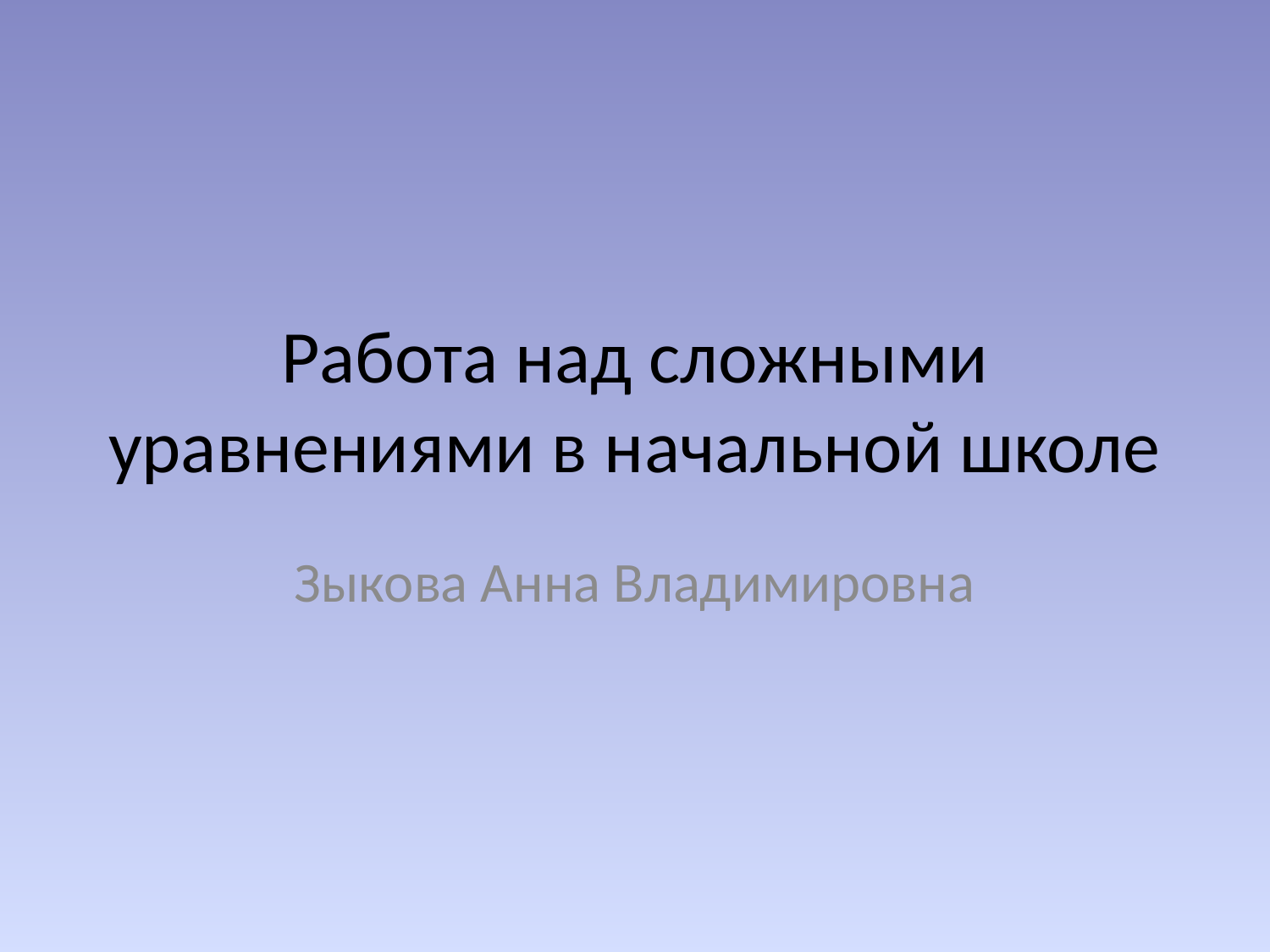

# Работа над сложными уравнениями в начальной школе
Зыкова Анна Владимировна